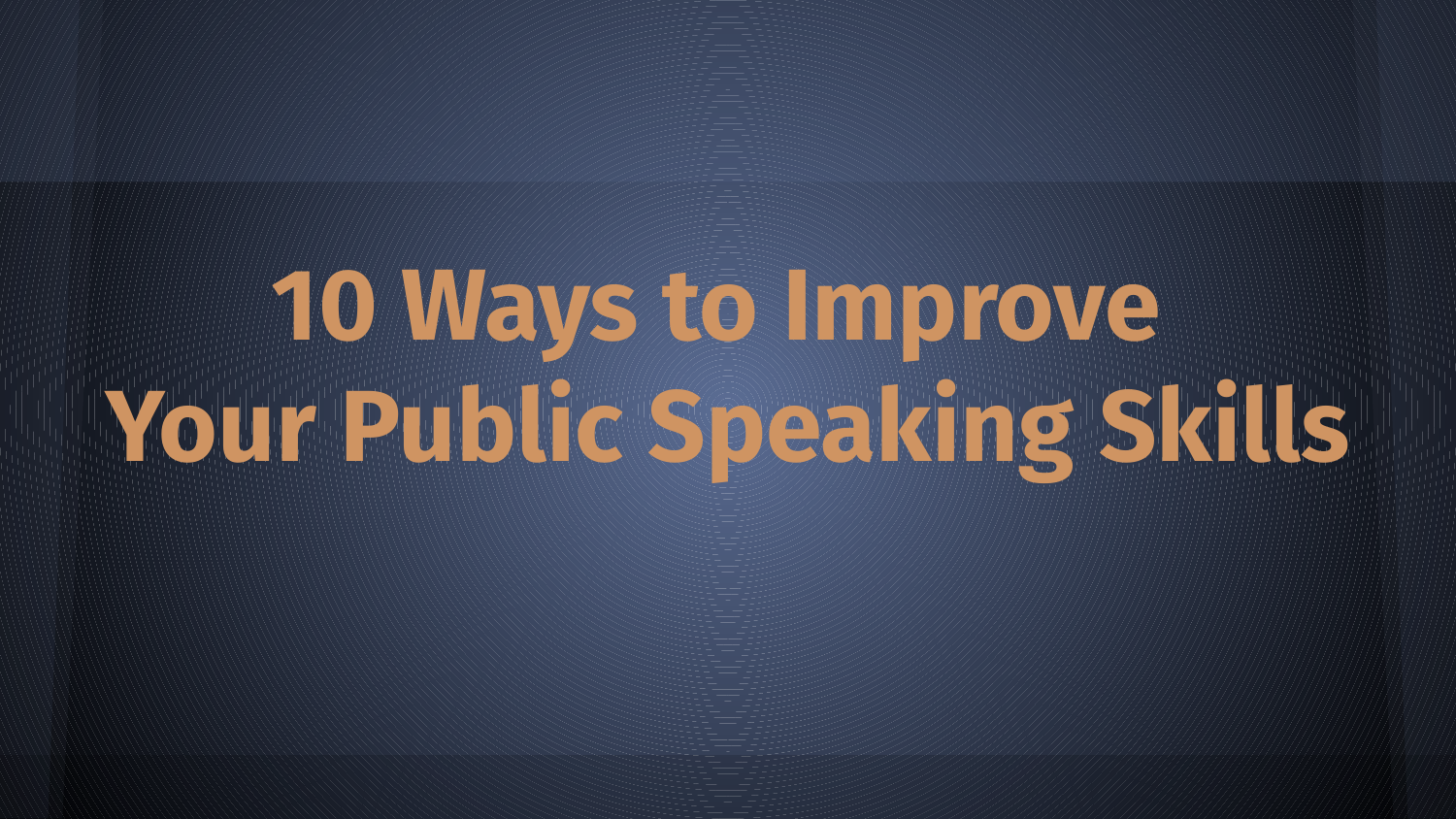

10 Ways to Improve
Your Public Speaking Skills